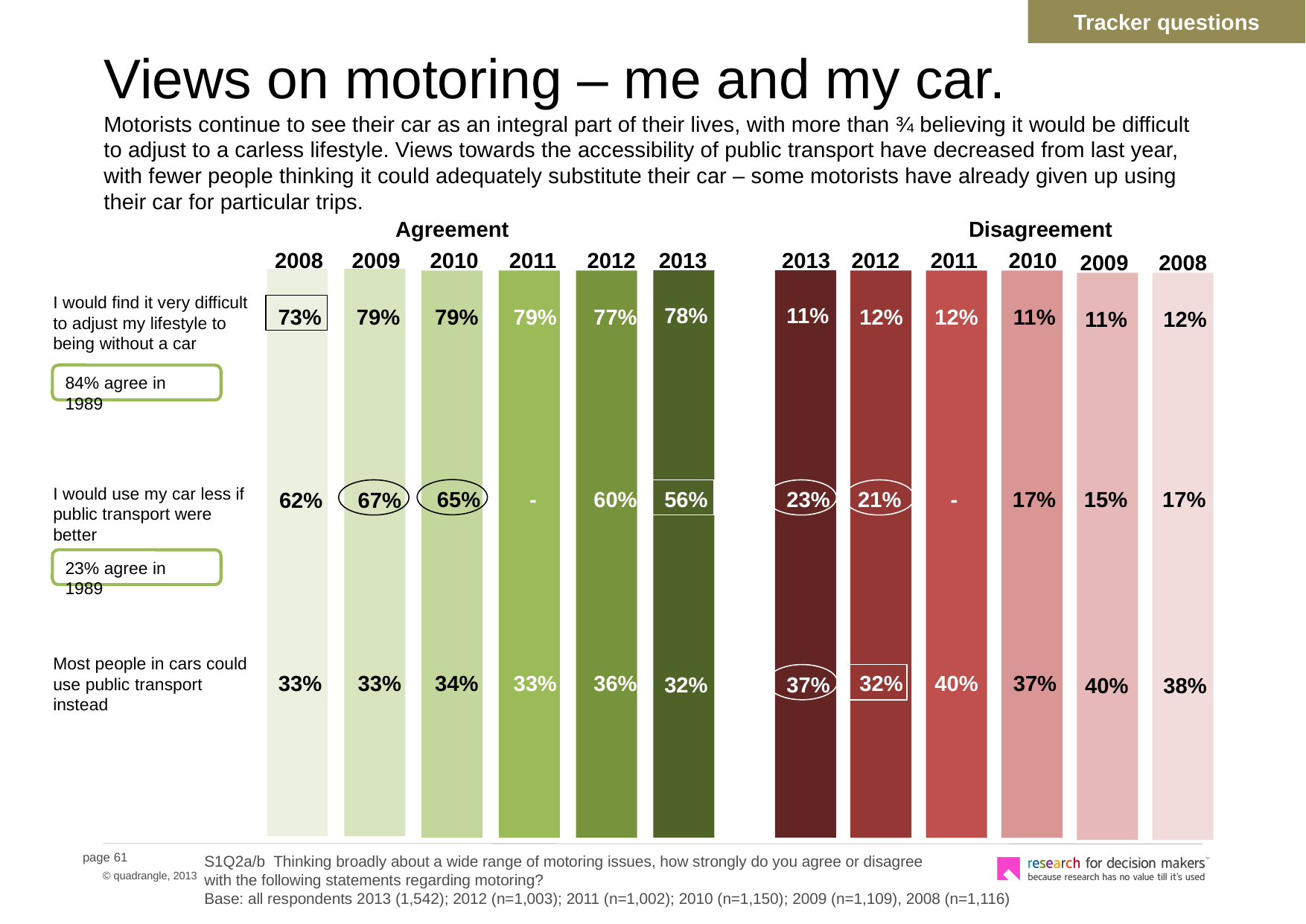

Tracker questions
# Views on motoring – me and my car. Motorists continue to see their car as an integral part of their lives, with more than ¾ believing it would be difficult to adjust to a carless lifestyle. Views towards the accessibility of public transport have decreased from last year, with fewer people thinking it could adequately substitute their car – some motorists have already given up using their car for particular trips.
Agreement
Disagreement
2008
2009
2010
2011
2012
2012
2011
2010
2013
2013
2009
2008

I would find it very difficult to adjust my lifestyle to being without a car

78%
11%
73%
79%
79%
79%
77%
12%
12%
11%
11%
12%
84% agree in 1989
I would use my car less if public transport were better

65%
-
60%
56%
23%
21%
-
17%
15%
17%
62%

67%

23% agree in 1989
Most people in cars could use public transport instead
33%
33%
34%
33%
36%
32%
40%
37%
32%

37%

40%
38%
S1Q2a/b  Thinking broadly about a wide range of motoring issues, how strongly do you agree or disagree
with the following statements regarding motoring?
Base: all respondents 2013 (1,542); 2012 (n=1,003); 2011 (n=1,002); 2010 (n=1,150); 2009 (n=1,109), 2008 (n=1,116)